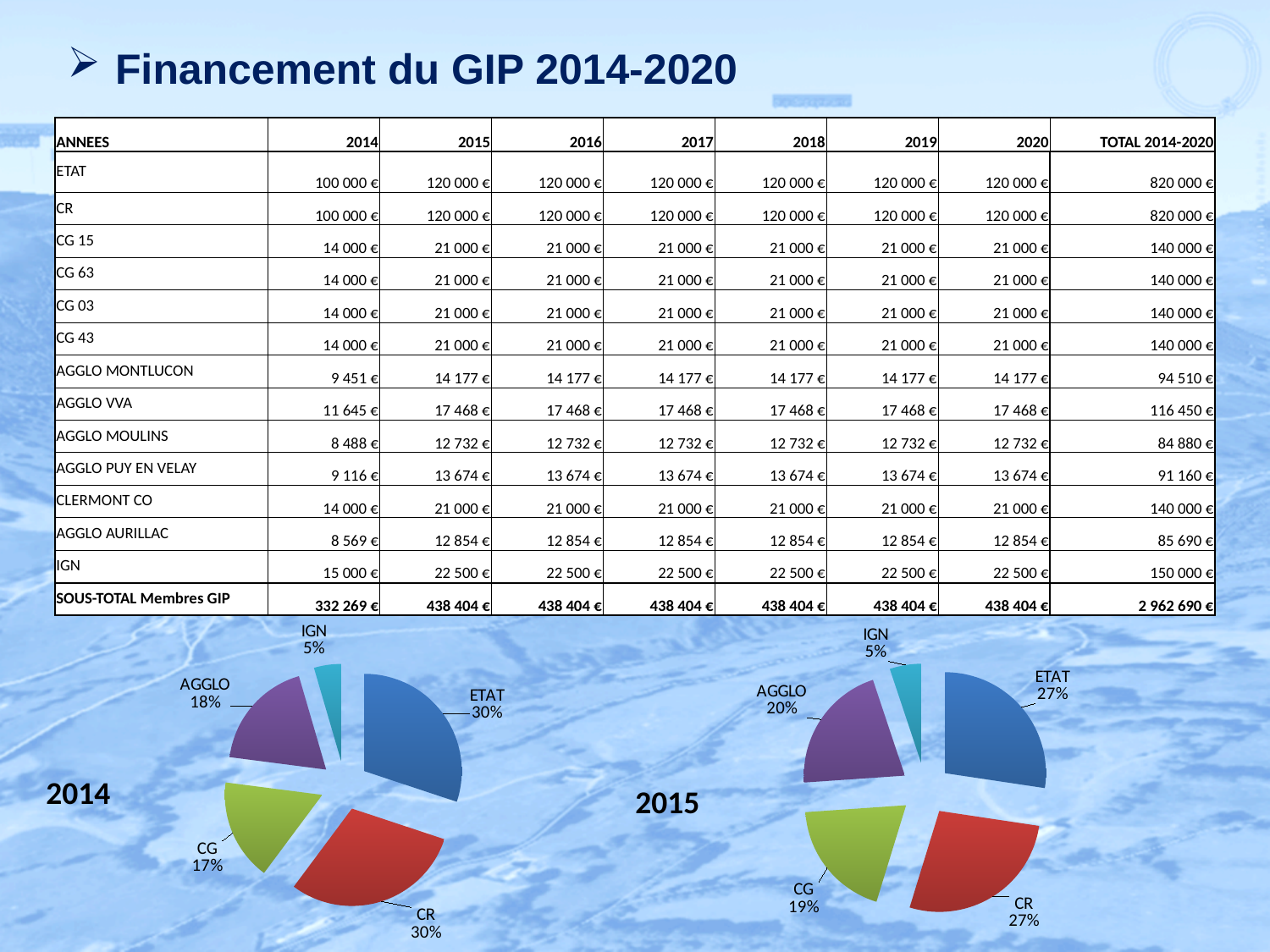

Financement du GIP 2014-2020

| ANNEES | 2014 | 2015 | 2016 | 2017 | 2018 | 2019 | 2020 | TOTAL 2014-2020 |
| --- | --- | --- | --- | --- | --- | --- | --- | --- |
| ETAT | 100 000 € | 120 000 € | 120 000 € | 120 000 € | 120 000 € | 120 000 € | 120 000 € | 820 000 € |
| CR | 100 000 € | 120 000 € | 120 000 € | 120 000 € | 120 000 € | 120 000 € | 120 000 € | 820 000 € |
| CG 15 | 14 000 € | 21 000 € | 21 000 € | 21 000 € | 21 000 € | 21 000 € | 21 000 € | 140 000 € |
| CG 63 | 14 000 € | 21 000 € | 21 000 € | 21 000 € | 21 000 € | 21 000 € | 21 000 € | 140 000 € |
| CG 03 | 14 000 € | 21 000 € | 21 000 € | 21 000 € | 21 000 € | 21 000 € | 21 000 € | 140 000 € |
| CG 43 | 14 000 € | 21 000 € | 21 000 € | 21 000 € | 21 000 € | 21 000 € | 21 000 € | 140 000 € |
| AGGLO MONTLUCON | 9 451 € | 14 177 € | 14 177 € | 14 177 € | 14 177 € | 14 177 € | 14 177 € | 94 510 € |
| AGGLO VVA | 11 645 € | 17 468 € | 17 468 € | 17 468 € | 17 468 € | 17 468 € | 17 468 € | 116 450 € |
| AGGLO MOULINS | 8 488 € | 12 732 € | 12 732 € | 12 732 € | 12 732 € | 12 732 € | 12 732 € | 84 880 € |
| AGGLO PUY EN VELAY | 9 116 € | 13 674 € | 13 674 € | 13 674 € | 13 674 € | 13 674 € | 13 674 € | 91 160 € |
| CLERMONT CO | 14 000 € | 21 000 € | 21 000 € | 21 000 € | 21 000 € | 21 000 € | 21 000 € | 140 000 € |
| AGGLO AURILLAC | 8 569 € | 12 854 € | 12 854 € | 12 854 € | 12 854 € | 12 854 € | 12 854 € | 85 690 € |
| IGN | 15 000 € | 22 500 € | 22 500 € | 22 500 € | 22 500 € | 22 500 € | 22 500 € | 150 000 € |
| SOUS-TOTAL Membres GIP | 332 269 € | 438 404 € | 438 404 € | 438 404 € | 438 404 € | 438 404 € | 438 404 € | 2 962 690 € |

### Chart

| Category |  |
|---|---|
| ETAT | 100000.0 |
| CR | 100000.0 |
| CG | 56000.0 |
| AGGLO | 61269.0 |
| IGN | 15000.0 |

### Chart

| Category |  |
|---|---|
| ETAT | 120000.0 |
| CR | 120000.0 |
| CG | 84000.0 |
| AGGLO | 91905.0 |
| IGN | 22500.0 |
2014
2015